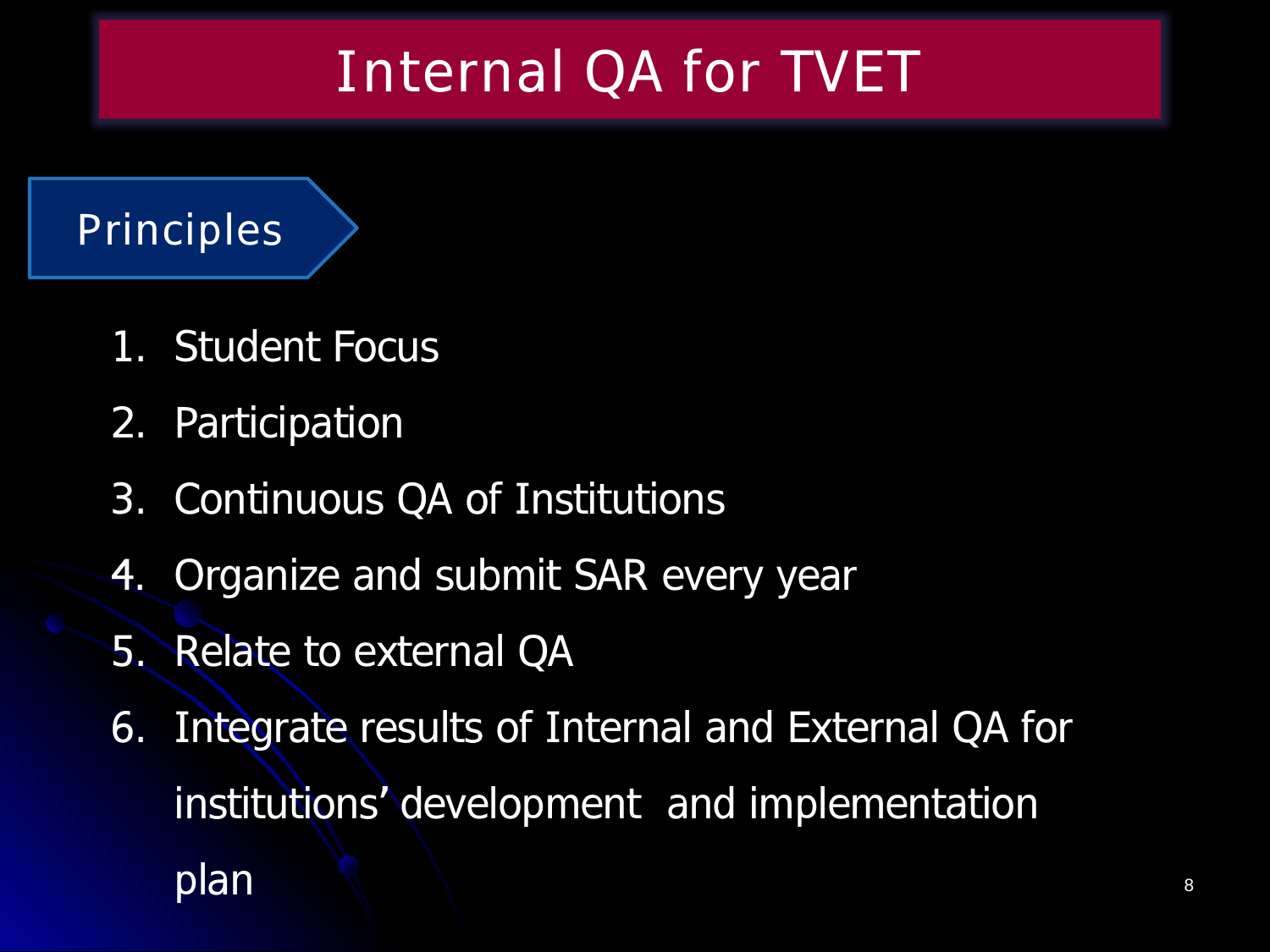

Internal QA for TVET
Principles
Student Focus
Participation
Continuous QA of Institutions
Organize and submit SAR every year
Relate to external QA
Integrate results of Internal and External QA for institutions’ development  and implementation plan
8